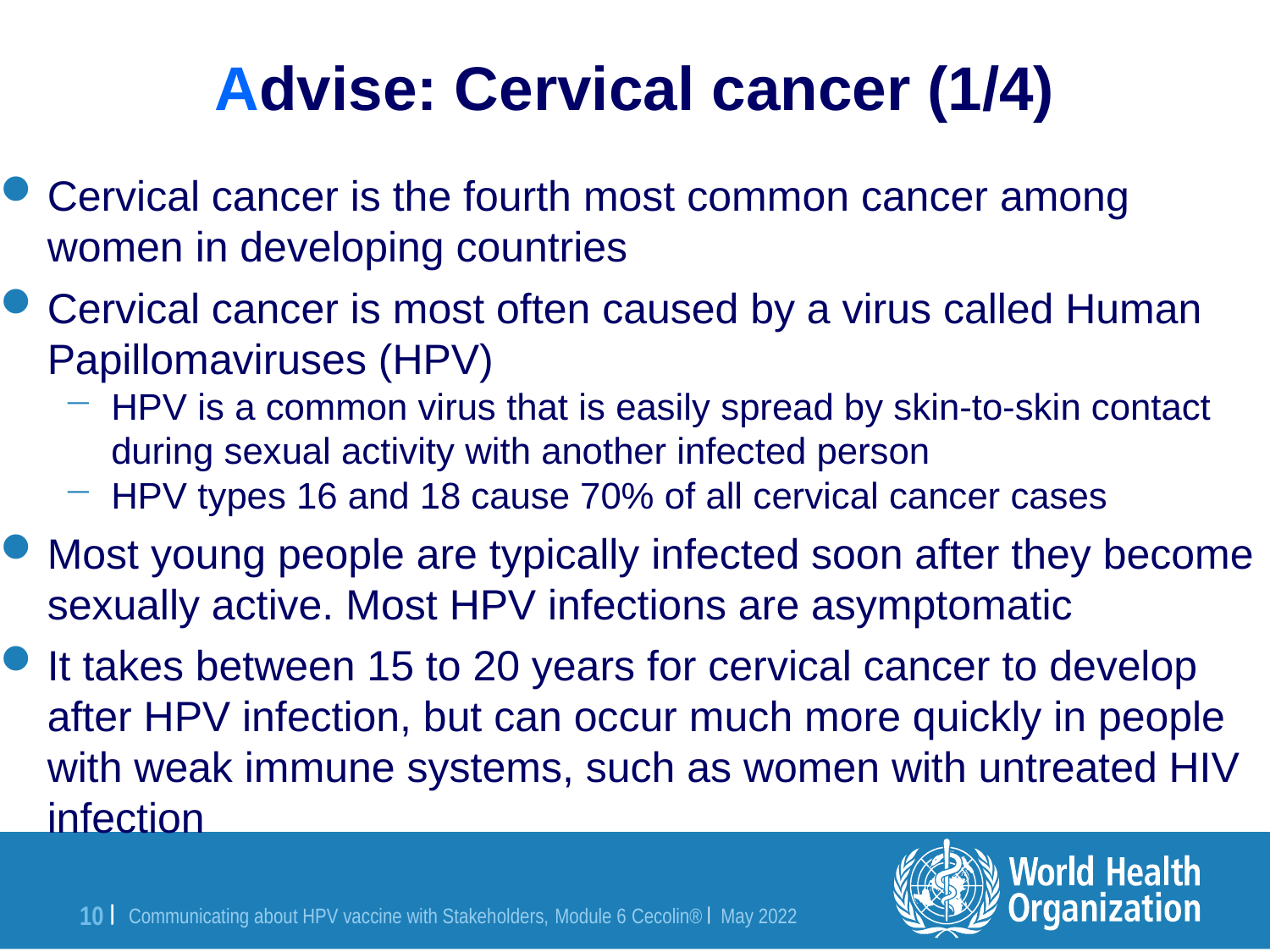

# Advise: Cervical cancer (1/4)
Cervical cancer is the fourth most common cancer among women in developing countries
Cervical cancer is most often caused by a virus called Human Papillomaviruses (HPV)
HPV is a common virus that is easily spread by skin-to-skin contact during sexual activity with another infected person
HPV types 16 and 18 cause 70% of all cervical cancer cases
Most young people are typically infected soon after they become sexually active. Most HPV infections are asymptomatic
It takes between 15 to 20 years for cervical cancer to develop after HPV infection, but can occur much more quickly in people with weak immune systems, such as women with untreated HIV infection